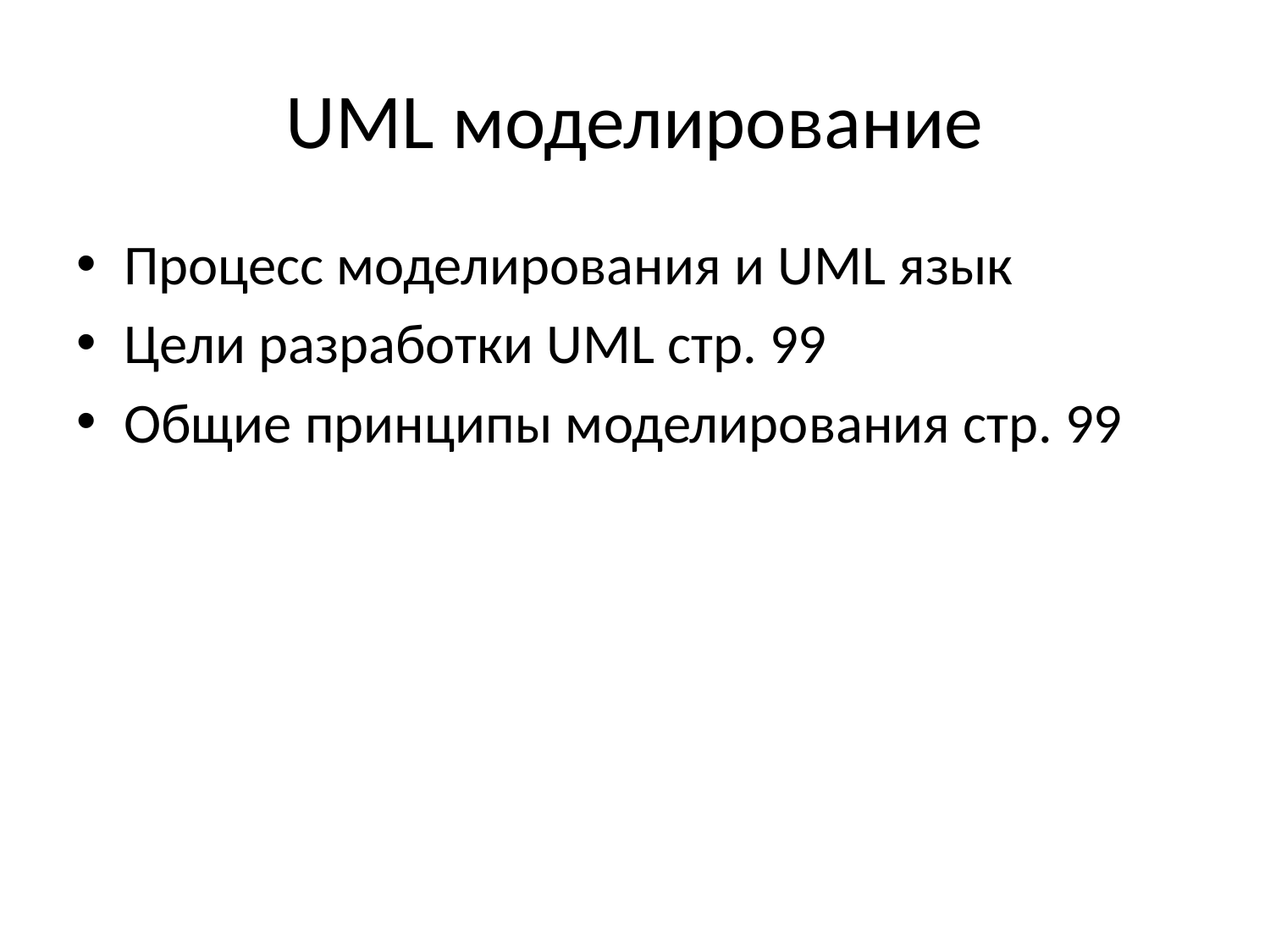

# UML моделирование
Процесс моделирования и UML язык
Цели разработки UML стр. 99
Общие принципы моделирования стр. 99